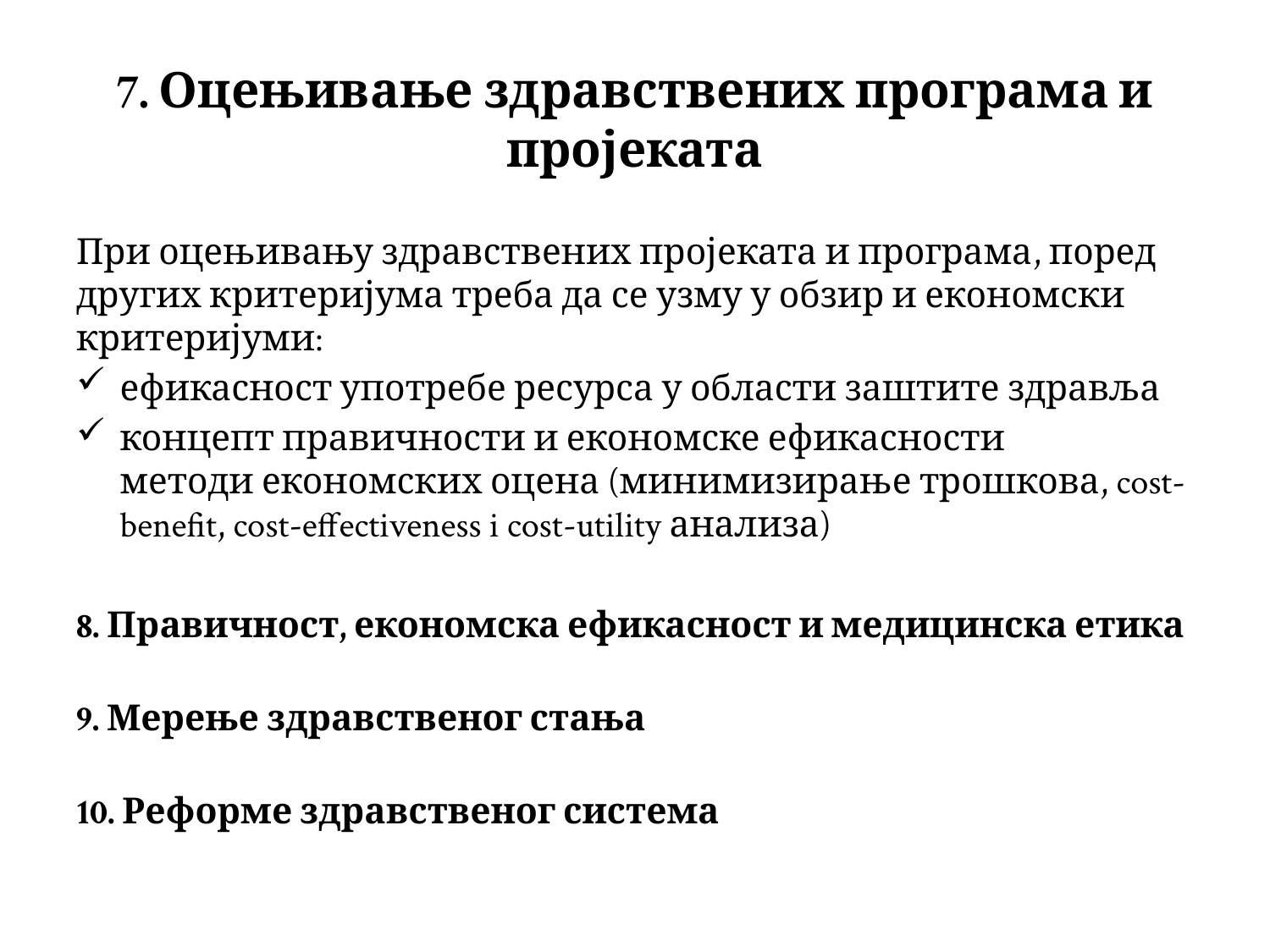

# 7. Оцењивање здравствених програма и пројеката
При оцењивању здравствених пројеката и програма, поред других критеријума треба да се узму у обзир и економски критеријуми:
ефикасност употребе ресурса у области заштите здравља
концепт правичности и економске ефикасности
методи економских оцена (минимизирање трошкова, cost-benefit, cost-effectiveness i cost-utility анализа)

8. Правичност, економска ефикасност и медицинска етика
9. Мерење здравственог стања
10. Реформе здравственог система